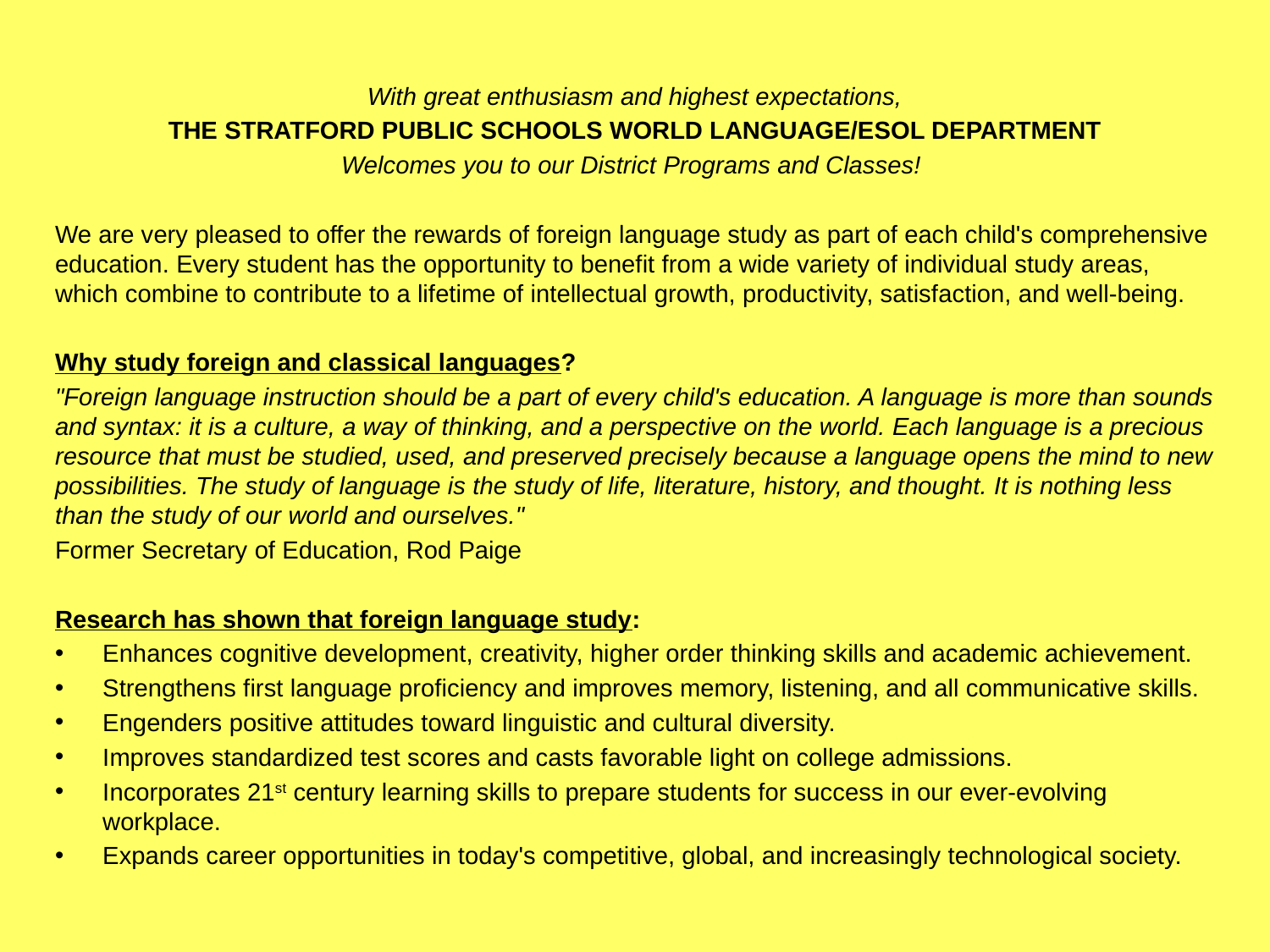

With great enthusiasm and highest expectations,
THE STRATFORD PUBLIC SCHOOLS WORLD LANGUAGE/ESOL DEPARTMENT
Welcomes you to our District Programs and Classes!

We are very pleased to offer the rewards of foreign language study as part of each child's comprehensive education. Every student has the opportunity to benefit from a wide variety of individual study areas, which combine to contribute to a lifetime of intellectual growth, productivity, satisfaction, and well-being.

Why study foreign and classical languages?
"Foreign language instruction should be a part of every child's education. A language is more than sounds and syntax: it is a culture, a way of thinking, and a perspective on the world. Each language is a precious resource that must be studied, used, and preserved precisely because a language opens the mind to new possibilities. The study of language is the study of life, literature, history, and thought. It is nothing less than the study of our world and ourselves."
Former Secretary of Education, Rod Paige

Research has shown that foreign language study:
Enhances cognitive development, creativity, higher order thinking skills and academic achievement.
Strengthens first language proficiency and improves memory, listening, and all communicative skills.
Engenders positive attitudes toward linguistic and cultural diversity.
Improves standardized test scores and casts favorable light on college admissions.
Incorporates 21st century learning skills to prepare students for success in our ever-evolving workplace.
Expands career opportunities in today's competitive, global, and increasingly technological society.